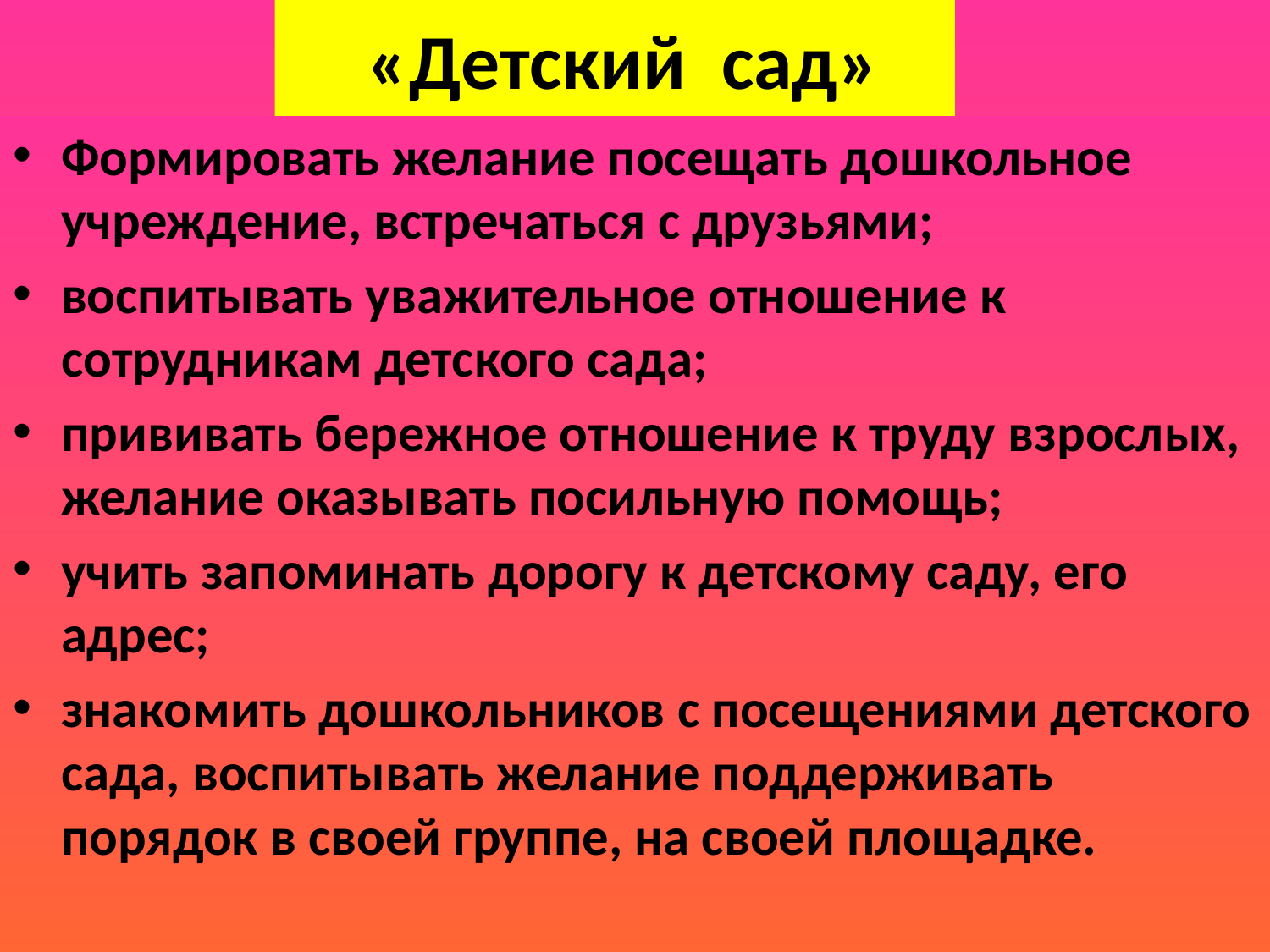

# «Детский  сад»
Формировать желание посещать дошкольное учреждение, встречаться с друзьями;
воспитывать уважительное отношение к сотрудникам детского сада;
прививать бережное отношение к труду взрослых, желание оказывать посильную помощь;
учить запоминать дорогу к детскому саду, его адрес;
знакомить дошкольников с посещениями детского сада, воспитывать желание поддерживать порядок в своей группе, на своей площадке.